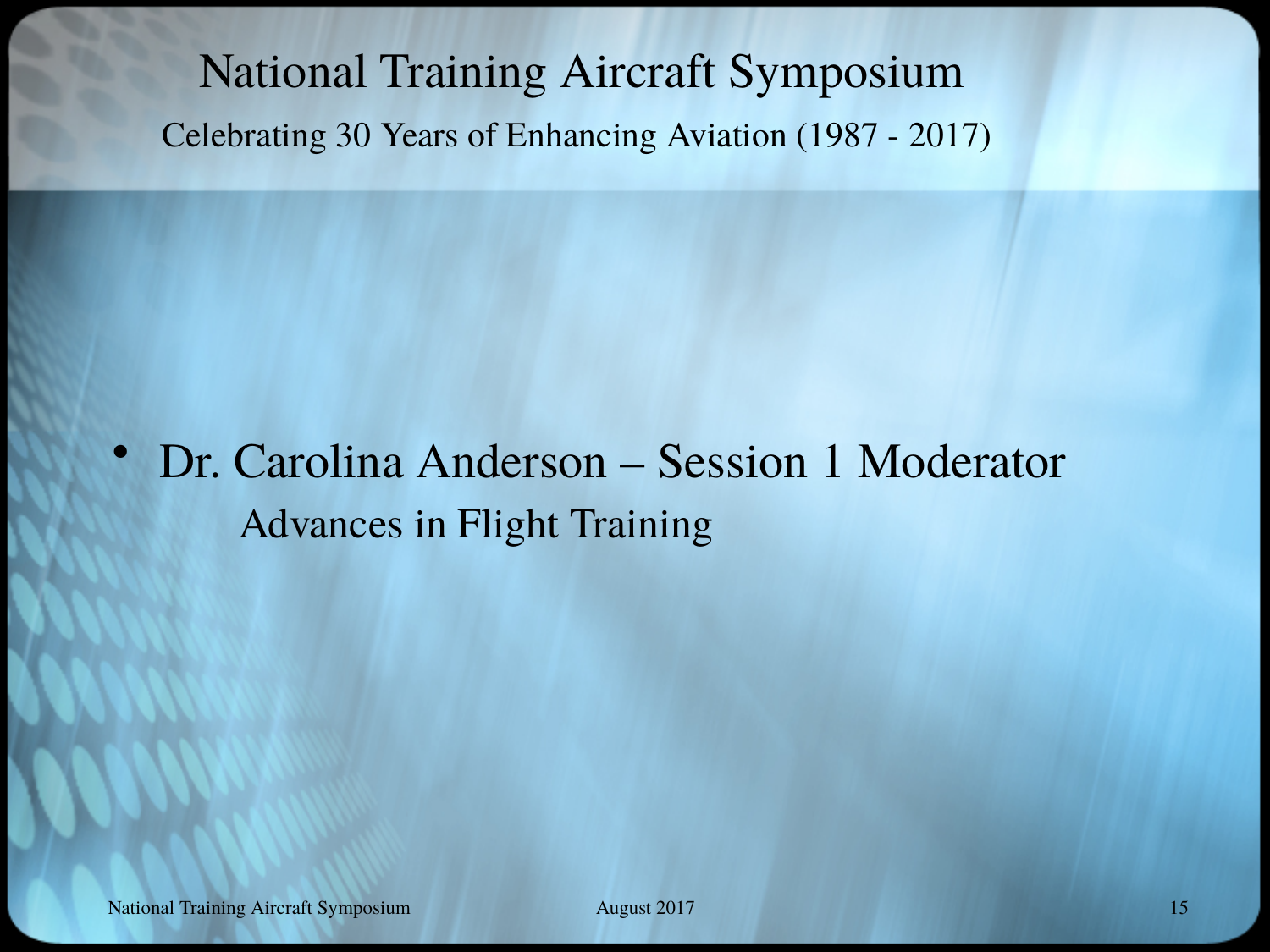

#
    National Training Aircraft Symposium
 Celebrating 30 Years of Enhancing Aviation (1987 - 2017)

Dr. Carolina Anderson – Session 1 Moderator
      Advances in Flight Training
National Training Aircraft Symposium
August 2017
15